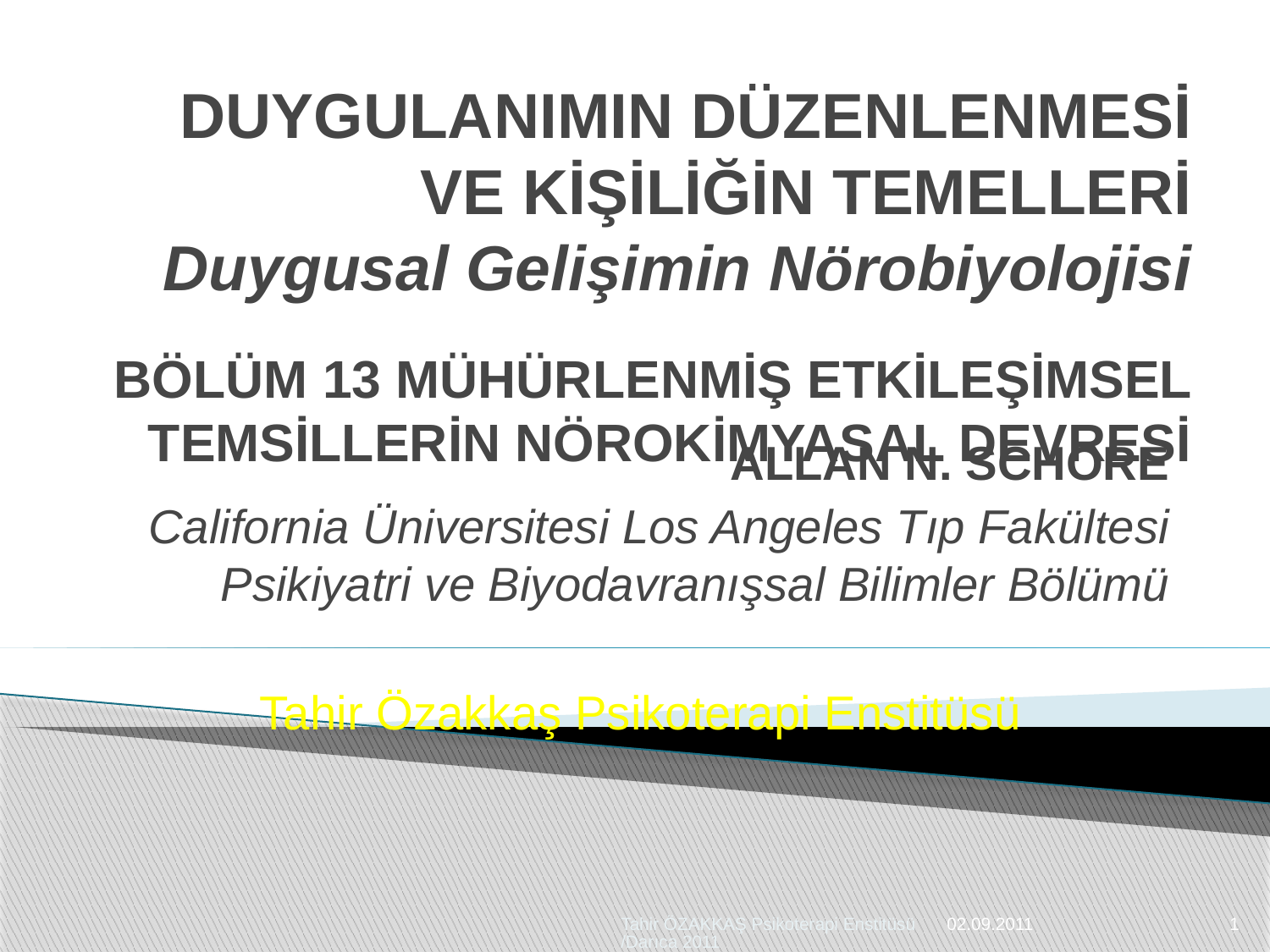

# DuygulanImIn Düzenlenmesİ ve Kİşİlİğİn Temellerİ Duygusal Gelişimin Nörobiyolojisi BÖLÜM 13 MÜHÜRLENMİŞ ETKİLEŞİMSEL TEMSİLLERİN NÖROKİMYASAL DEVRESİ
Allan N. Schore
California Üniversitesi Los Angeles Tıp Fakültesi Psikiyatri ve Biyodavranışsal Bilimler Bölümü

Tahir Özakkaş Psikoterapi Enstitüsü

Tahir ÖZAKKAŞ Psikoterapi Enstitüsü /Darıca 2011
02.09.2011
1